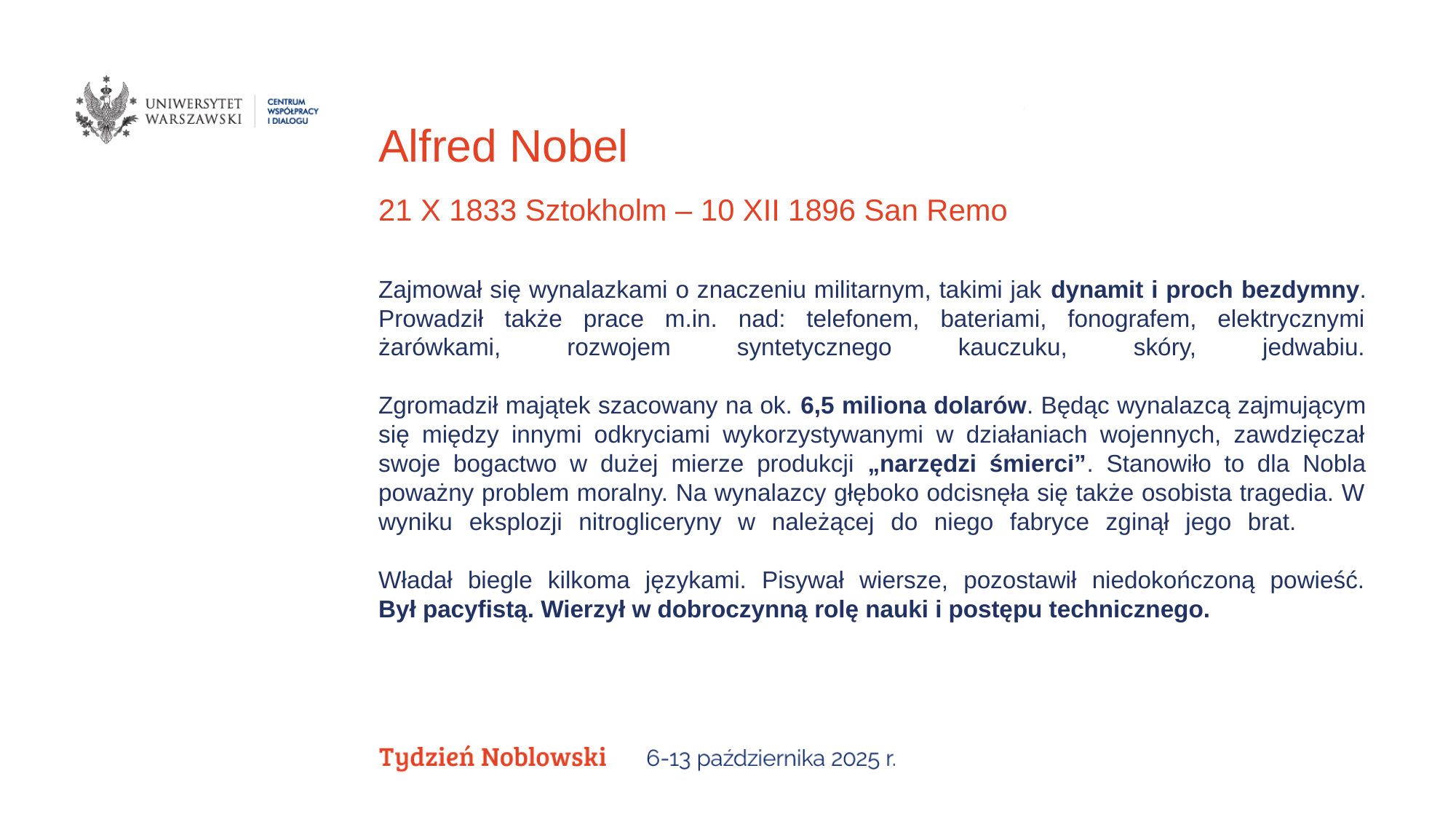

Alfred Nobel
21 X 1833 Sztokholm – 10 XII 1896 San Remo
Zajmował się wynalazkami o znaczeniu militarnym, takimi jak dynamit i proch bezdymny. Prowadził także prace m.in. nad: telefonem, bateriami, fonografem, elektrycznymi żarówkami, rozwojem syntetycznego kauczuku, skóry, jedwabiu.
Zgromadził majątek szacowany na ok. 6,5 miliona dolarów. Będąc wynalazcą zajmującym się między innymi odkryciami wykorzystywanymi w działaniach wojennych, zawdzięczał swoje bogactwo w dużej mierze produkcji „narzędzi śmierci”. Stanowiło to dla Nobla poważny problem moralny. Na wynalazcy głęboko odcisnęła się także osobista tragedia. W wyniku eksplozji nitrogliceryny w należącej do niego fabryce zginął jego brat.
Władał biegle kilkoma językami. Pisywał wiersze, pozostawił niedokończoną powieść.
Był pacyfistą. Wierzył w dobroczynną rolę nauki i postępu technicznego.